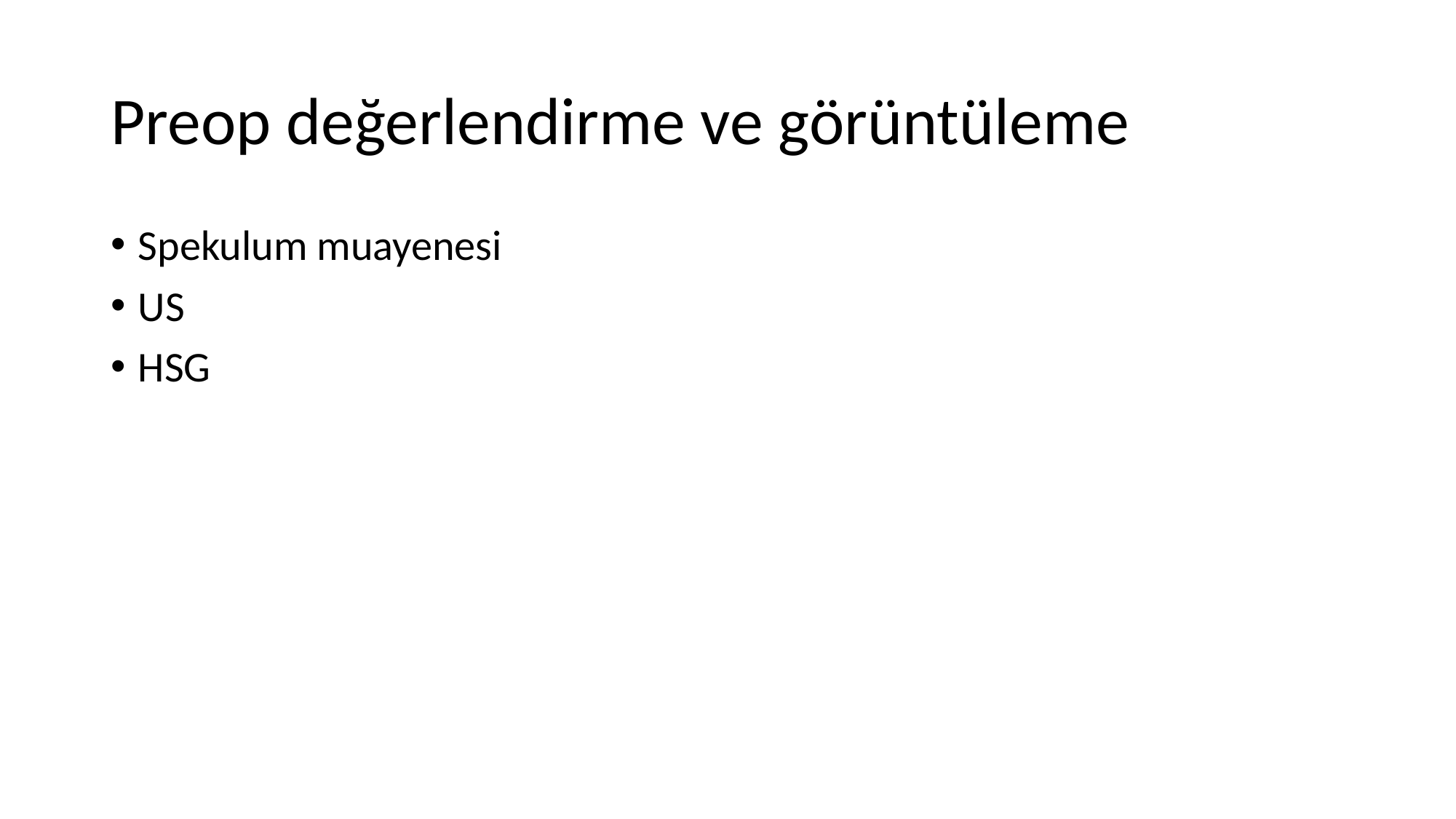

# Preop değerlendirme ve görüntüleme
Spekulum muayenesi
US
HSG